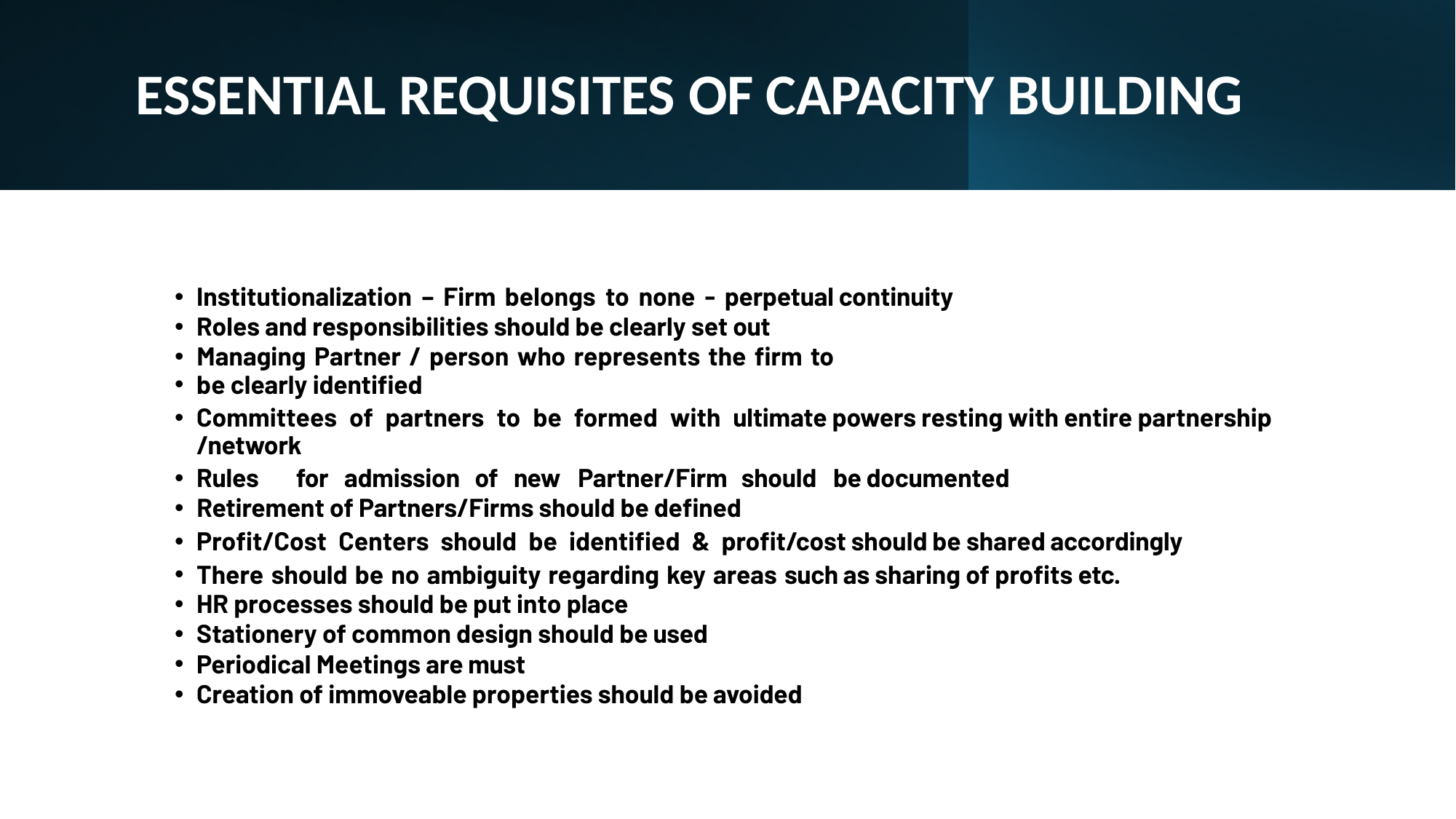

ESSENTIAL REQUISITES OF CAPACITY BUILDING
Institutionalization – Firm belongs to none - perpetual continuity
Roles and responsibilities should be clearly set out
Managing Partner / person who represents the firm to
be clearly identified
Committees  of  partners  to  be  formed  with  ultimate powers resting with entire partnership /network
Rules	for	admission	of	new	Partner/Firm	should	be documented
Retirement of Partners/Firms should be defined
Profit/Cost Centers should be identified & profit/cost should be shared accordingly
There should be no ambiguity regarding key areas such as sharing of profits etc.
HR processes should be put into place
Stationery of common design should be used
Periodical Meetings are must
Creation of immoveable properties should be avoided